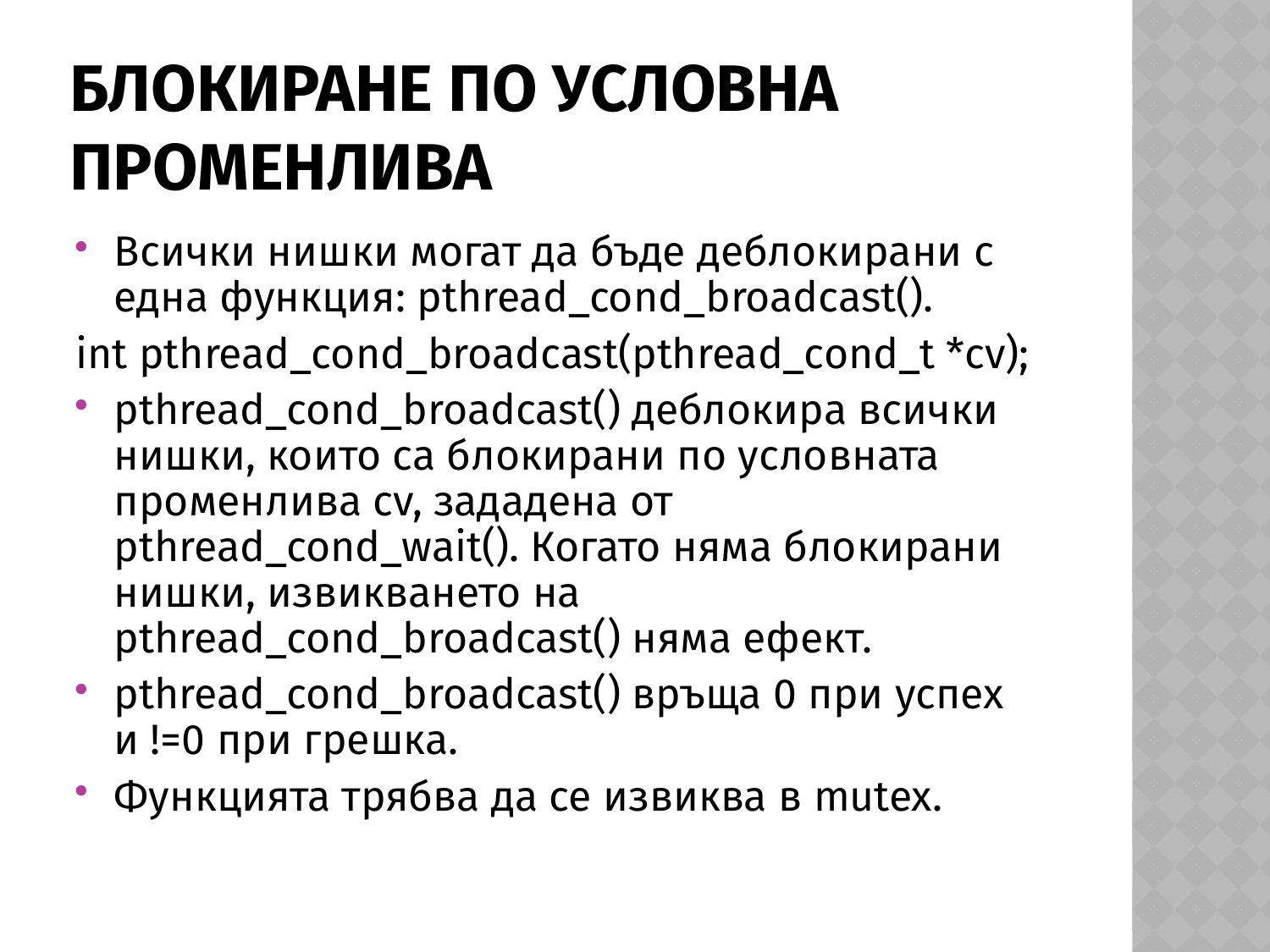

# Блокиране по условна променлива
Всички нишки могат да бъде деблокирани с една функция: pthread_cond_broadcast().
int pthread_cond_broadcast(pthread_cond_t *cv);
pthread_cond_broadcast() деблокира всички нишки, които са блокирани по условната променлива cv, зададена от pthread_cond_wait(). Когато няма блокирани нишки, извикването на pthread_cond_broadcast() няма ефект.
pthread_cond_broadcast() връща 0 при успех и !=0 при грешка.
Функцията трябва да се извиква в mutex.